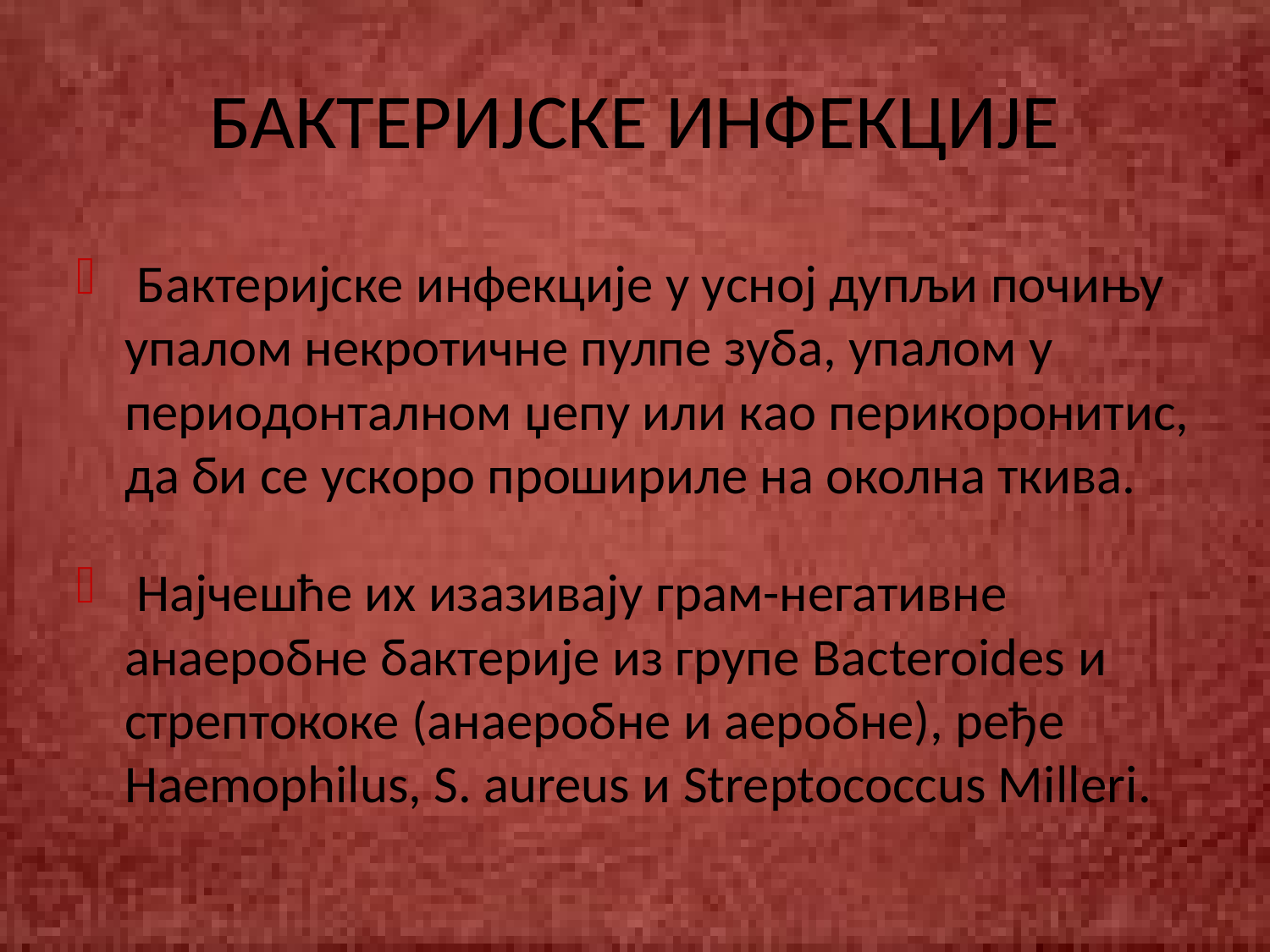

# БАКТЕРИЈСКЕ ИНФЕКЦИЈЕ
 Бактеријске инфекције у усној дупљи почињу упалом некротичне пулпе зуба, упалом у периодонталном џепу или као перикоронитис, да би се ускоро прошириле на околна ткива.

 Најчешће их изазивају грам-негативне анаеробне бактерије из групе Bacteroides и стрептококе (анаеробне и аеробне), ређе Haemophilus, S. aureus и Streptococcus Milleri.